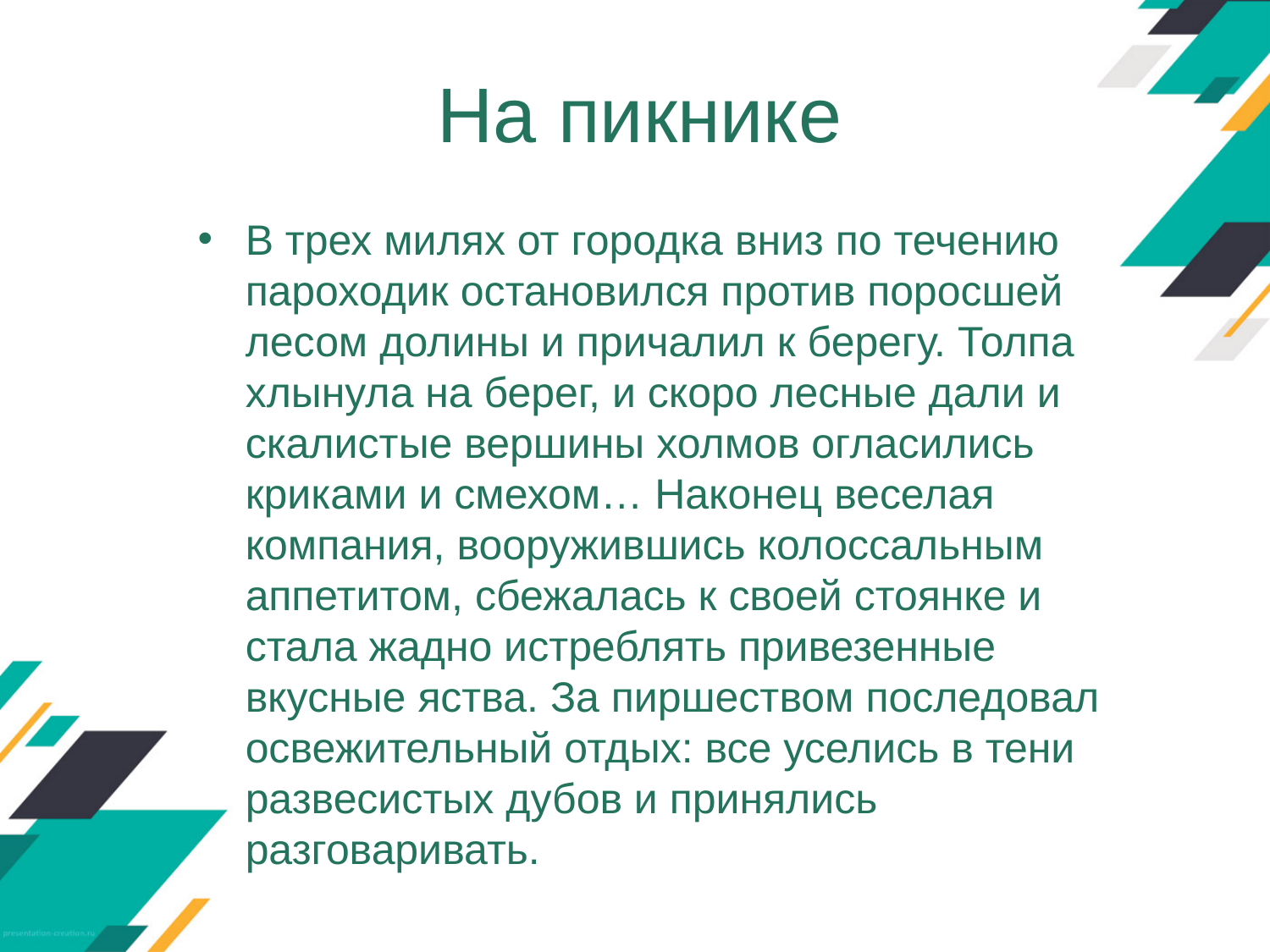

# На пикнике
В трех милях от городка вниз по течению пароходик остановился против поросшей лесом долины и причалил к берегу. Толпа хлынула на берег, и скоро лесные дали и скалистые вершины холмов огласились криками и смехом… Наконец веселая компания, вооружившись колоссальным аппетитом, сбежалась к своей стоянке и стала жадно истреблять привезенные вкусные яства. За пиршеством последовал освежительный отдых: все уселись в тени развесистых дубов и принялись разговаривать.